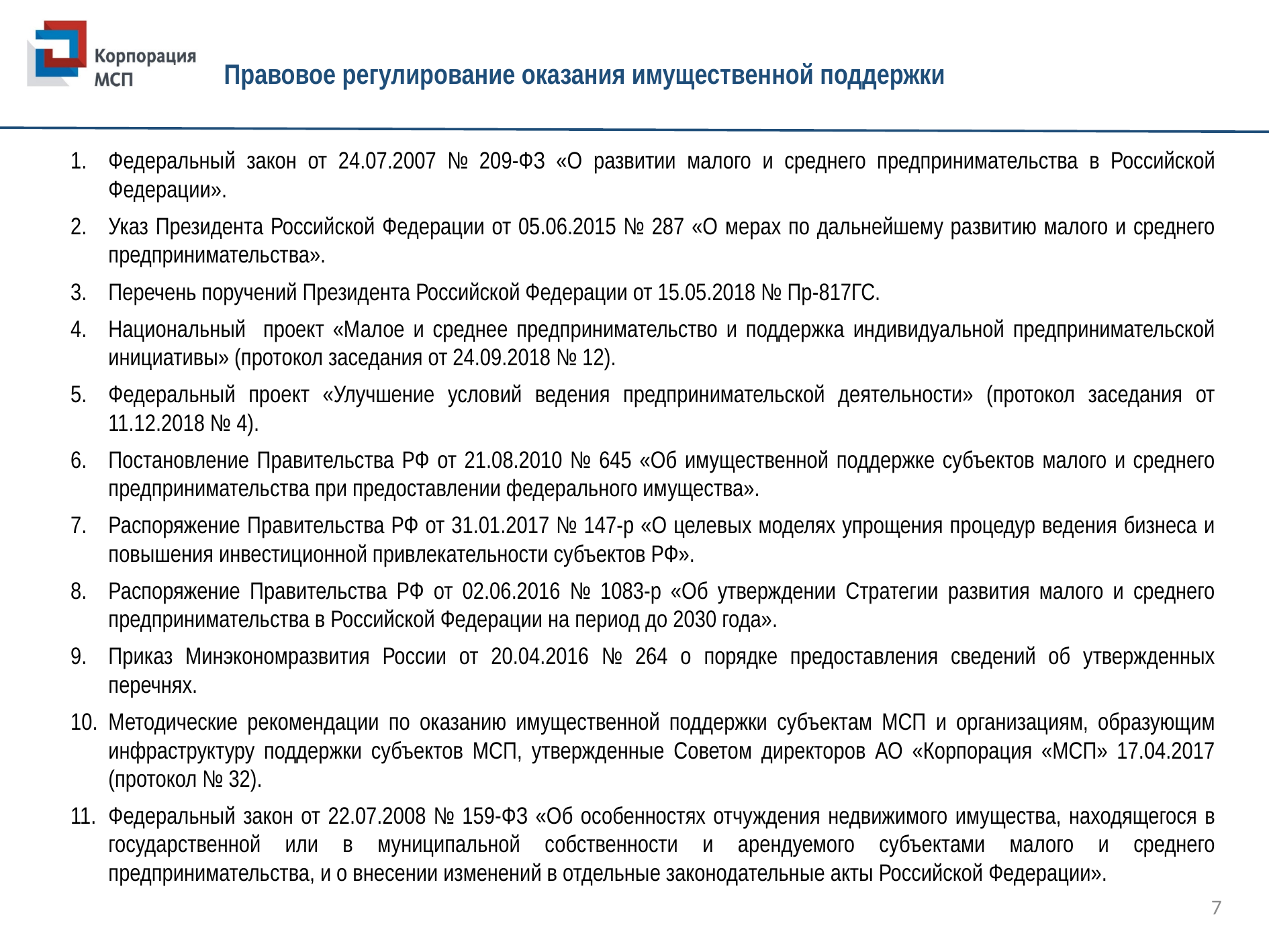

Правовое регулирование оказания имущественной поддержки
Федеральный закон от 24.07.2007 № 209-ФЗ «О развитии малого и среднего предпринимательства в Российской Федерации».
Указ Президента Российской Федерации от 05.06.2015 № 287 «О мерах по дальнейшему развитию малого и среднего предпринимательства».
Перечень поручений Президента Российской Федерации от 15.05.2018 № Пр-817ГС.
Национальный  проект «Малое и среднее предпринимательство и поддержка индивидуальной предпринимательской инициативы» (протокол заседания от 24.09.2018 № 12).
Федеральный проект «Улучшение условий ведения предпринимательской деятельности» (протокол заседания от 11.12.2018 № 4).
Постановление Правительства РФ от 21.08.2010 № 645 «Об имущественной поддержке субъектов малого и среднего предпринимательства при предоставлении федерального имущества».
Распоряжение Правительства РФ от 31.01.2017 № 147-р «О целевых моделях упрощения процедур ведения бизнеса и повышения инвестиционной привлекательности субъектов РФ».
Распоряжение Правительства РФ от 02.06.2016 № 1083-р «Об утверждении Стратегии развития малого и среднего предпринимательства в Российской Федерации на период до 2030 года».
Приказ Минэкономразвития России от 20.04.2016 № 264 о порядке предоставления сведений об утвержденных перечнях.
Методические рекомендации по оказанию имущественной поддержки субъектам МСП и организациям, образующим инфраструктуру поддержки субъектов МСП, утвержденные Советом директоров АО «Корпорация «МСП» 17.04.2017 (протокол № 32).
Федеральный закон от 22.07.2008 № 159-ФЗ «Об особенностях отчуждения недвижимого имущества, находящегося в государственной или в муниципальной собственности и арендуемого субъектами малого и среднего предпринимательства, и о внесении изменений в отдельные законодательные акты Российской Федерации».

7